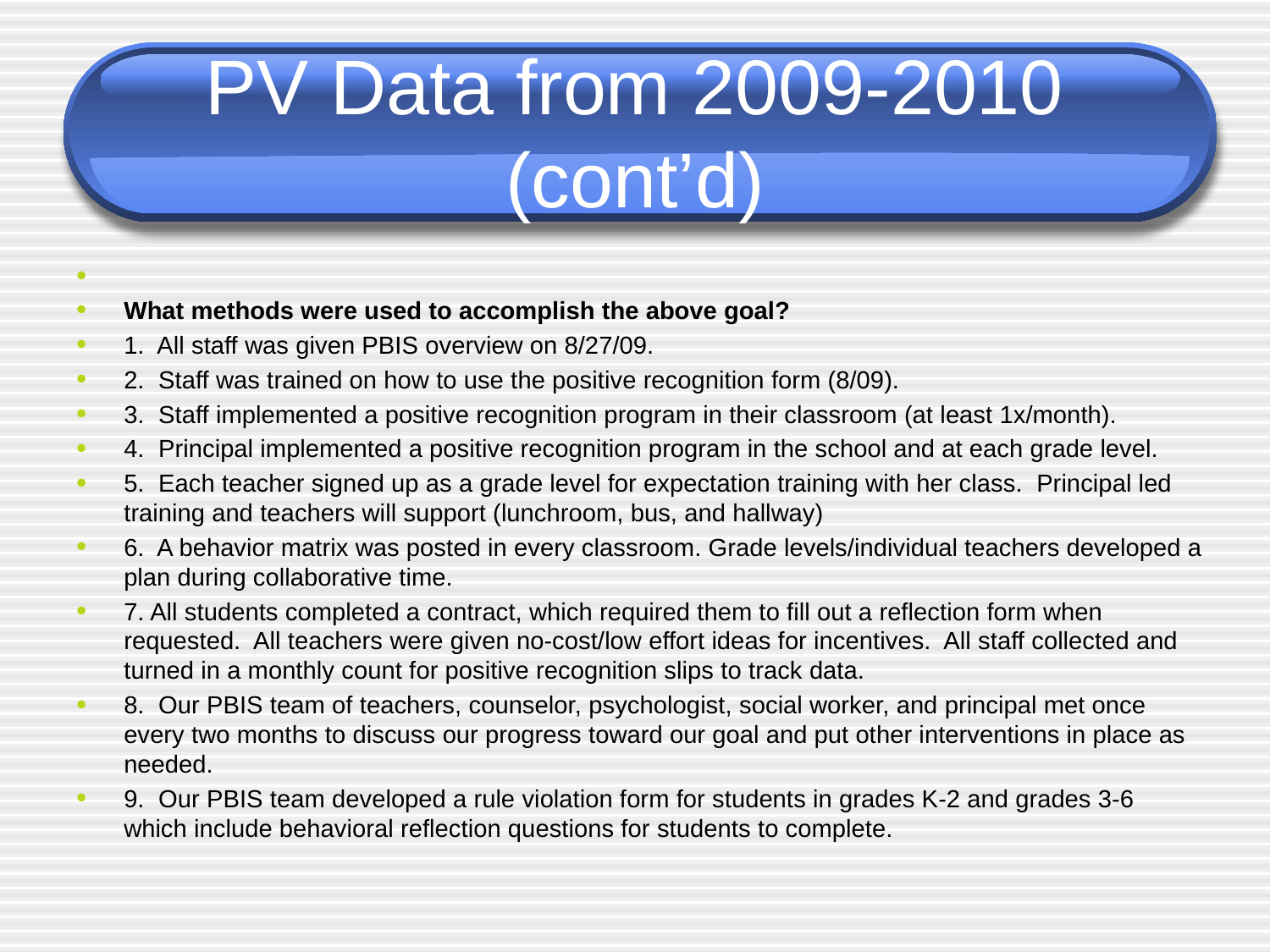

# PV Data from 2009-2010 (cont’d)

What methods were used to accomplish the above goal?
1.  All staff was given PBIS overview on 8/27/09.
2.  Staff was trained on how to use the positive recognition form (8/09).
3.  Staff implemented a positive recognition program in their classroom (at least 1x/month).
4.  Principal implemented a positive recognition program in the school and at each grade level.
5.  Each teacher signed up as a grade level for expectation training with her class.  Principal led training and teachers will support (lunchroom, bus, and hallway)
6.  A behavior matrix was posted in every classroom. Grade levels/individual teachers developed a plan during collaborative time.
7. All students completed a contract, which required them to fill out a reflection form when requested.  All teachers were given no-cost/low effort ideas for incentives.  All staff collected and turned in a monthly count for positive recognition slips to track data.
8.  Our PBIS team of teachers, counselor, psychologist, social worker, and principal met once every two months to discuss our progress toward our goal and put other interventions in place as needed.
9.  Our PBIS team developed a rule violation form for students in grades K-2 and grades 3-6 which include behavioral reflection questions for students to complete.